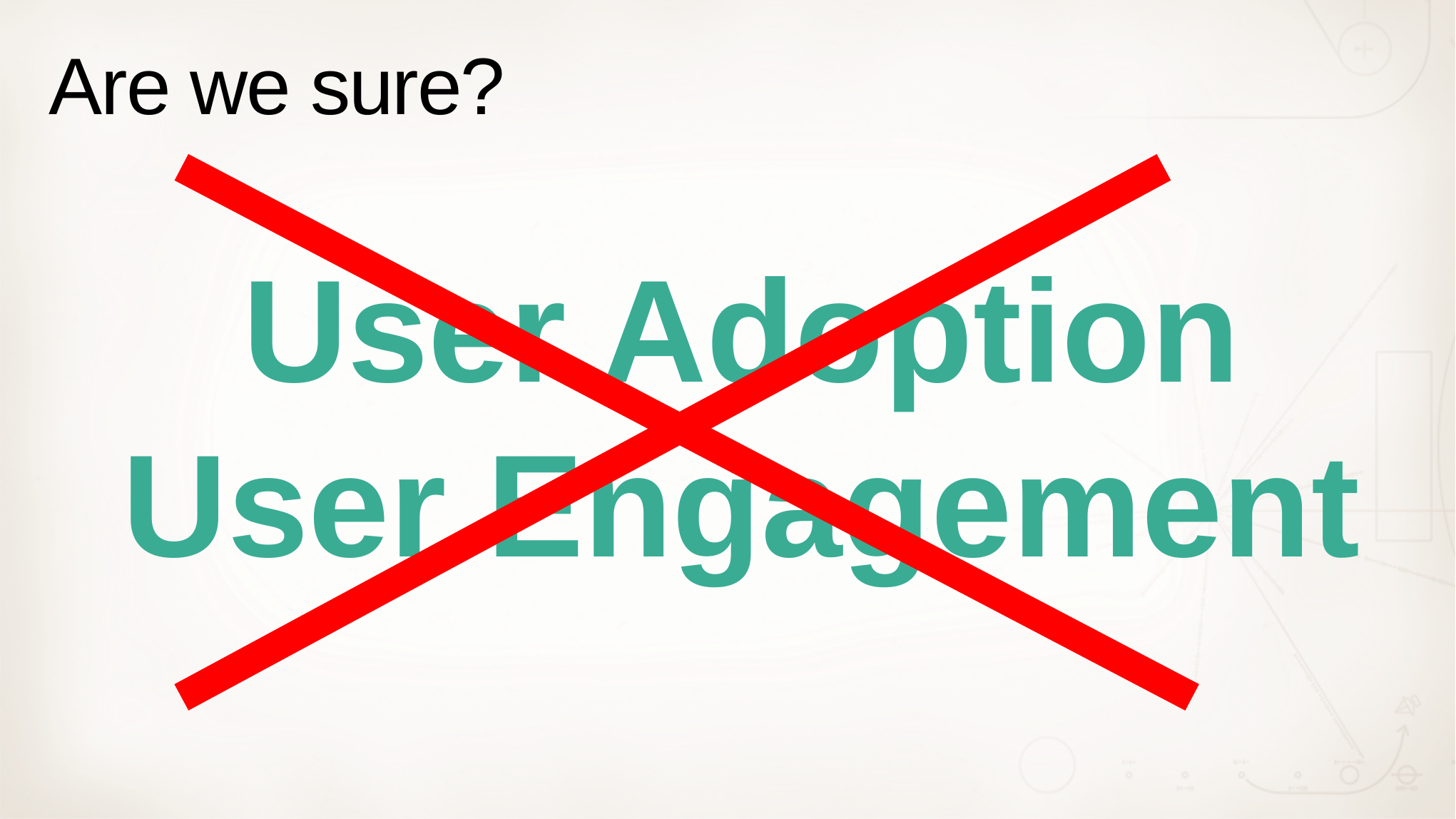

# Are we sure?
User Adoption
User Engagement